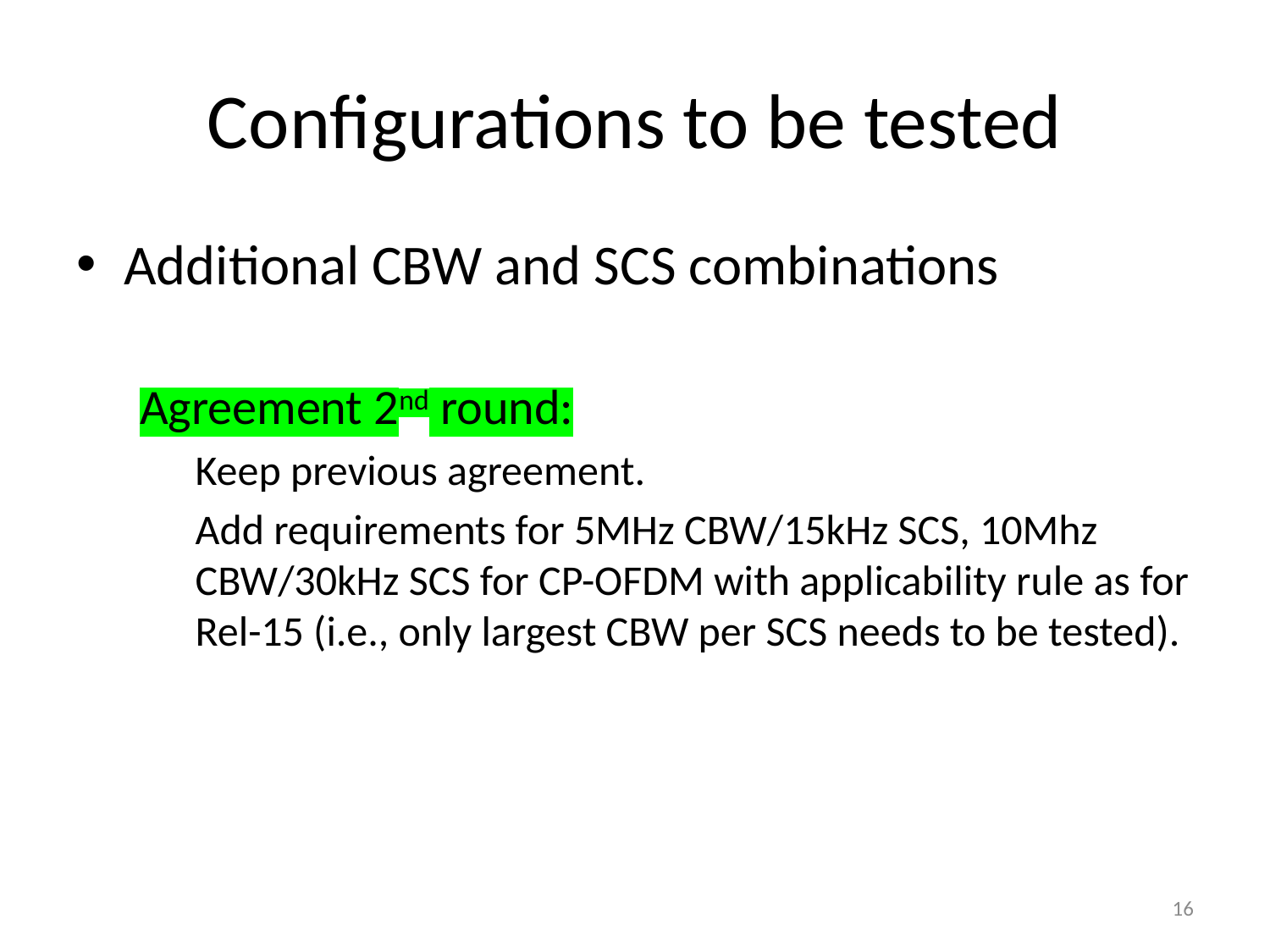

# Configurations to be tested
Additional CBW and SCS combinations

Agreement 2nd round:
Keep previous agreement.
Add requirements for 5MHz CBW/15kHz SCS, 10Mhz CBW/30kHz SCS for CP-OFDM with applicability rule as for Rel-15 (i.e., only largest CBW per SCS needs to be tested).

16